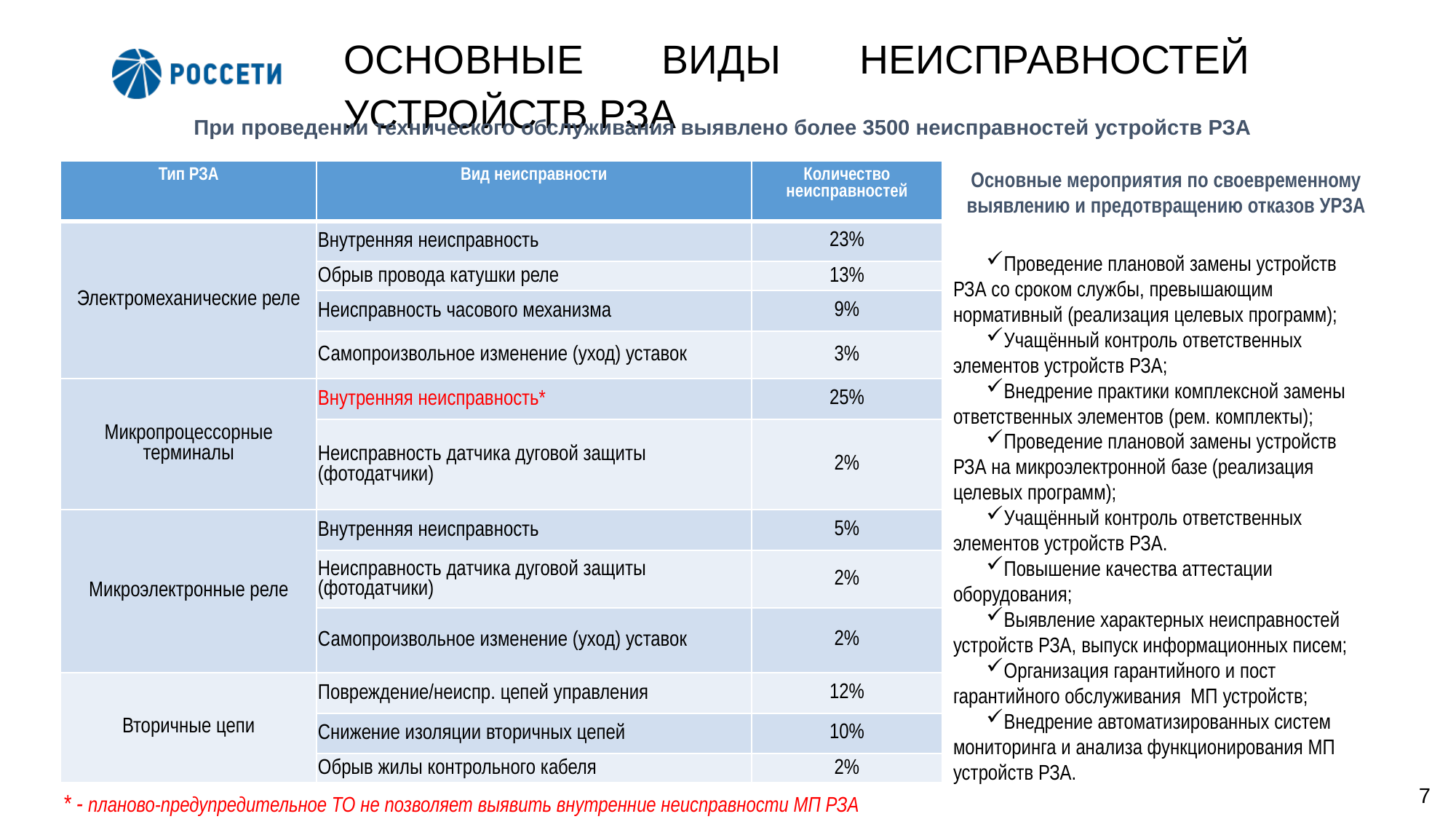

ОСНОВНЫЕ ВИДЫ НЕИСПРАВНОСТЕЙ УСТРОЙСТВ РЗА
При проведении технического обслуживания выявлено более 3500 неисправностей устройств РЗА
Основные мероприятия по своевременному выявлению и предотвращению отказов УРЗА
| Тип РЗА | Вид неисправности | Количество неисправностей |
| --- | --- | --- |
| Электромеханические реле | Внутренняя неисправность | 23% |
|  | Обрыв провода катушки реле | 13% |
|  | Неисправность часового механизма | 9% |
|  | Самопроизвольное изменение (уход) уставок | 3% |
| Микропроцессорные терминалы | Внутренняя неисправность\* | 25% |
|  | Неисправность датчика дуговой защиты (фотодатчики) | 2% |
| Микроэлектронные реле | Внутренняя неисправность | 5% |
|  | Неисправность датчика дуговой защиты (фотодатчики) | 2% |
|  | Самопроизвольное изменение (уход) уставок | 2% |
| Вторичные цепи | Повреждение/неиспр. цепей управления | 12% |
|  | Снижение изоляции вторичных цепей | 10% |
|  | Обрыв жилы контрольного кабеля | 2% |
Проведение плановой замены устройств РЗА со сроком службы, превышающим нормативный (реализация целевых программ);
Учащённый контроль ответственных элементов устройств РЗА;
Внедрение практики комплексной замены ответственных элементов (рем. комплекты);
Проведение плановой замены устройств РЗА на микроэлектронной базе (реализация целевых программ);
Учащённый контроль ответственных элементов устройств РЗА.
Повышение качества аттестации оборудования;
Выявление характерных неисправностей устройств РЗА, выпуск информационных писем;
Организация гарантийного и пост гарантийного обслуживания  МП устройств;
Внедрение автоматизированных систем мониторинга и анализа функционирования МП устройств РЗА.
7
* - планово-предупредительное ТО не позволяет выявить внутренние неисправности МП РЗА